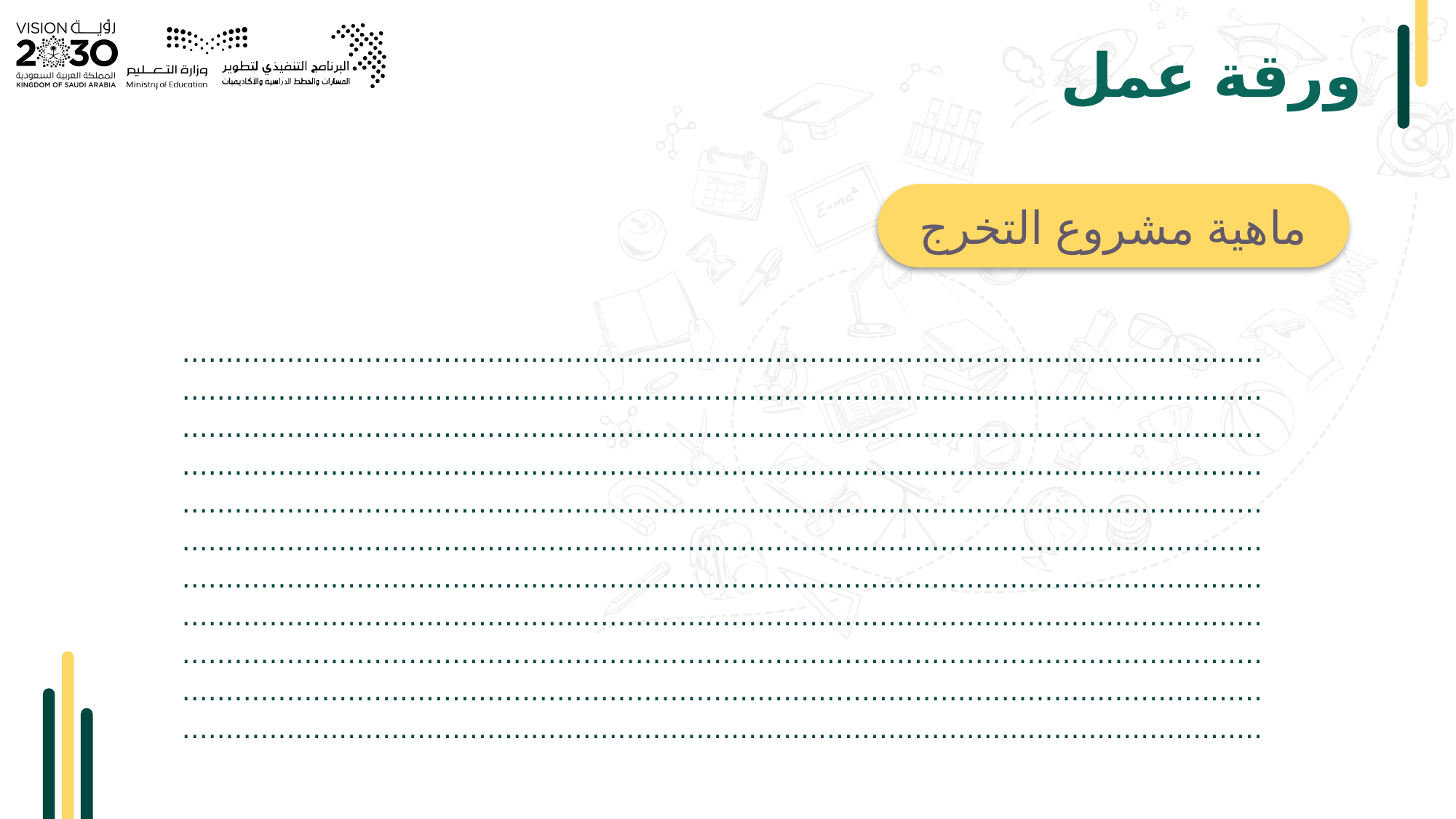

# ورقة عمل

ماهية مشروع التخرج
....................................................................................................................................................................................................................................................................................................................................................................................................................................................................................................................................................................................................................................................................................................................................................................................................................................................................................................................................................................................................................................................................................................................................................................................................................................................................................................................................................................................................................